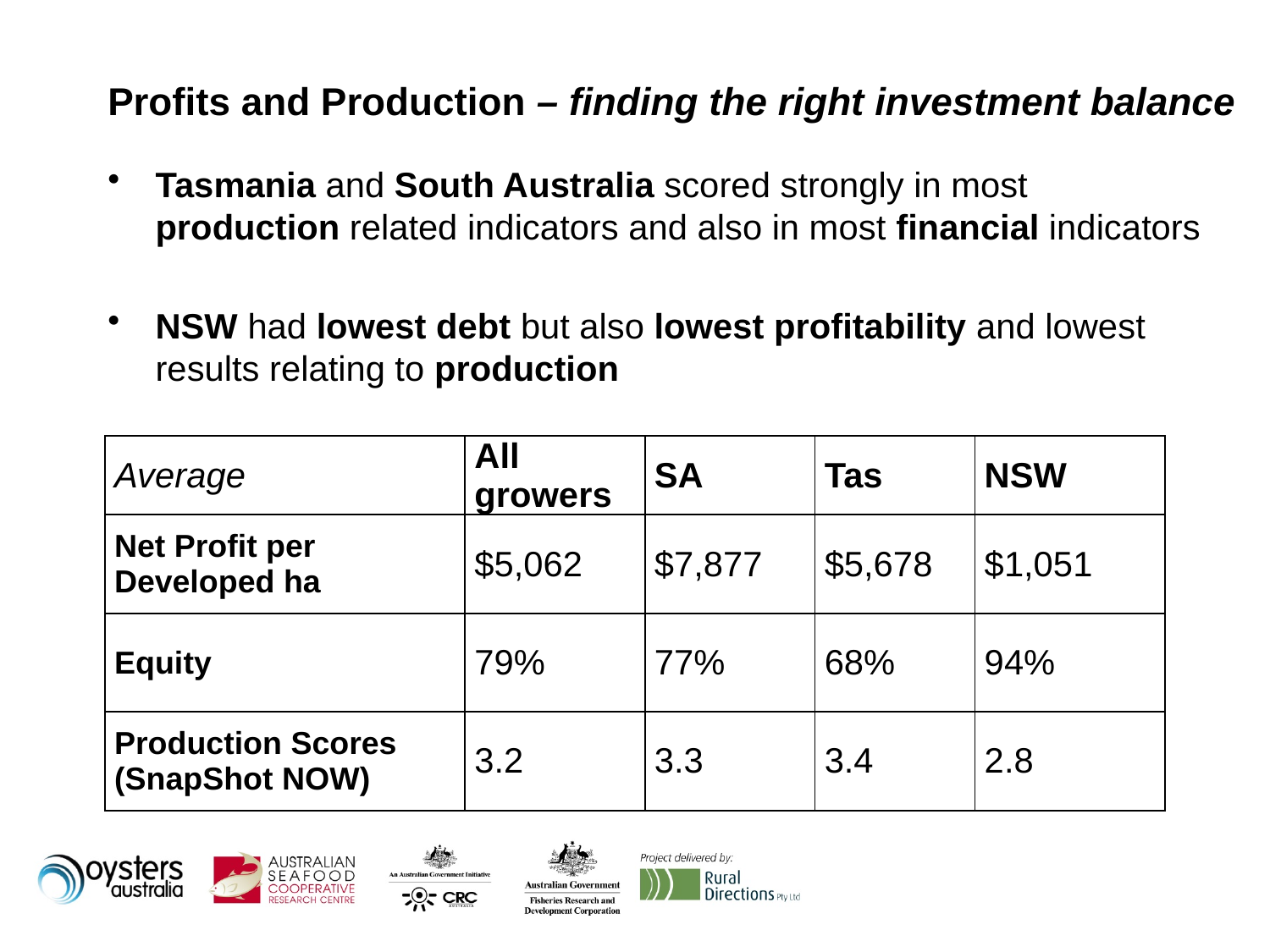

# Profits and Production – finding the right investment balance
Tasmania and South Australia scored strongly in most production related indicators and also in most financial indicators

NSW had lowest debt but also lowest profitability and lowest results relating to production

| Average | All growers | SA | Tas | NSW |
| --- | --- | --- | --- | --- |
| Net Profit per Developed ha | $5,062 | $7,877 | $5,678 | $1,051 |
| Equity | 79% | 77% | 68% | 94% |
| Production Scores (SnapShot NOW) | 3.2 | 3.3 | 3.4 | 2.8 |